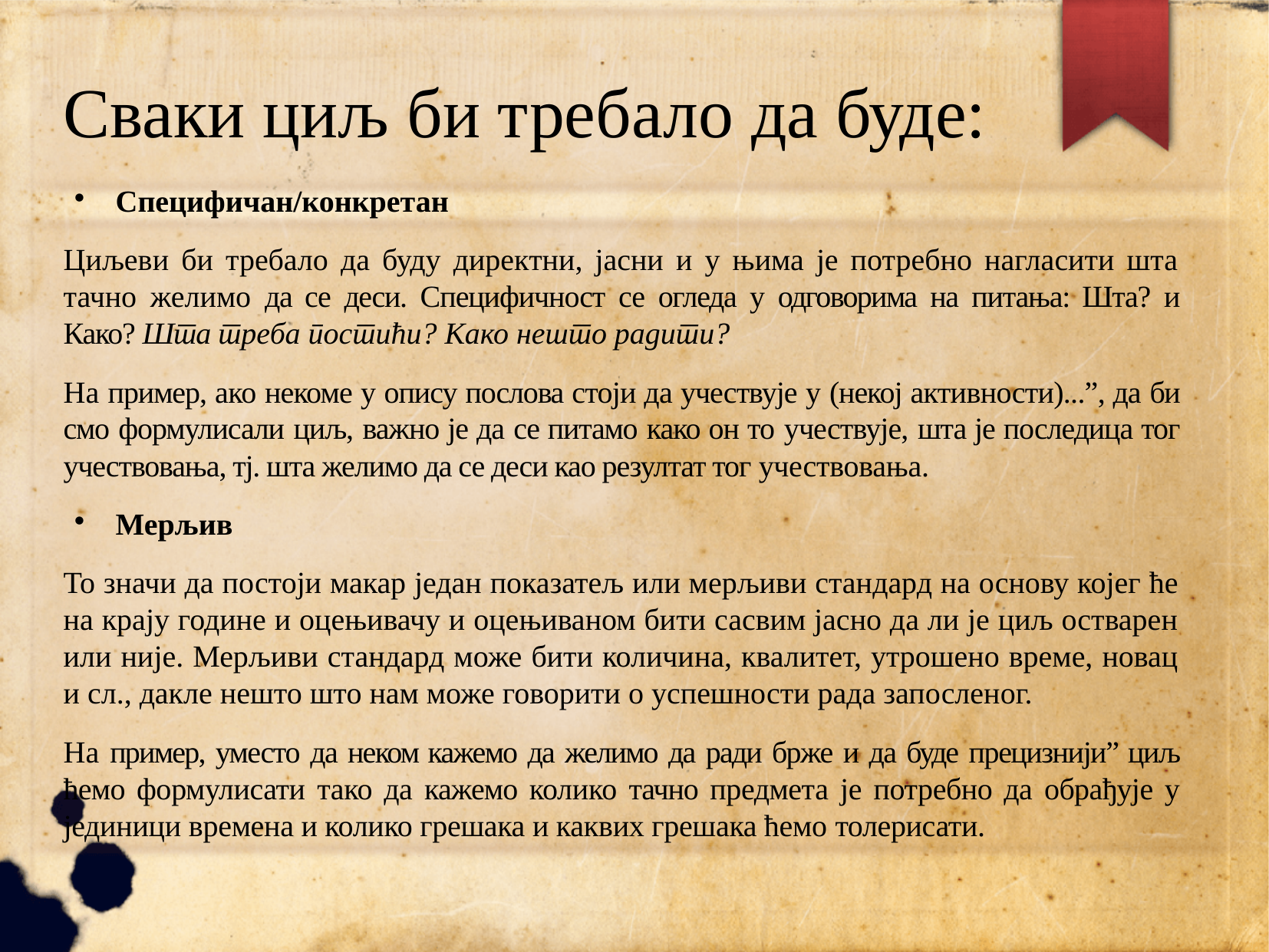

# Сваки циљ би требало да буде:
Специфичан/конкретан
Циљеви би требало да буду директни, јасни и у њима је потребно нагласити шта тачно желимо да се деси. Специфичност се огледа у одговорима на питања: Шта? и Како? Шта треба постићи? Како нешто радити?
На пример, ако некоме у опису послова стоји да учествује у (некој активности)...”, да би смо формулисали циљ, важно је да се питамо како он то учествује, шта је последица тог учествовања, тј. шта желимо да се деси као резултат тог учествовања.
Мерљив
То значи да постоји макар један показатељ или мерљиви стандард на основу којег ће на крају године и оцењивачу и оцењиваном бити сасвим јасно да ли је циљ остварен или није. Мерљиви стандард може бити количина, квалитет, утрошено време, новац и сл., дакле нешто што нам може говорити о успешности рада запосленог.
На пример, уместо да неком кажемо да желимо да ради брже и да буде прецизнији” циљ ћемо формулисати тако да кажемо колико тачно предмета је потребно да обрађује у јединици времена и колико грешака и каквих грешака ћемо толерисати.